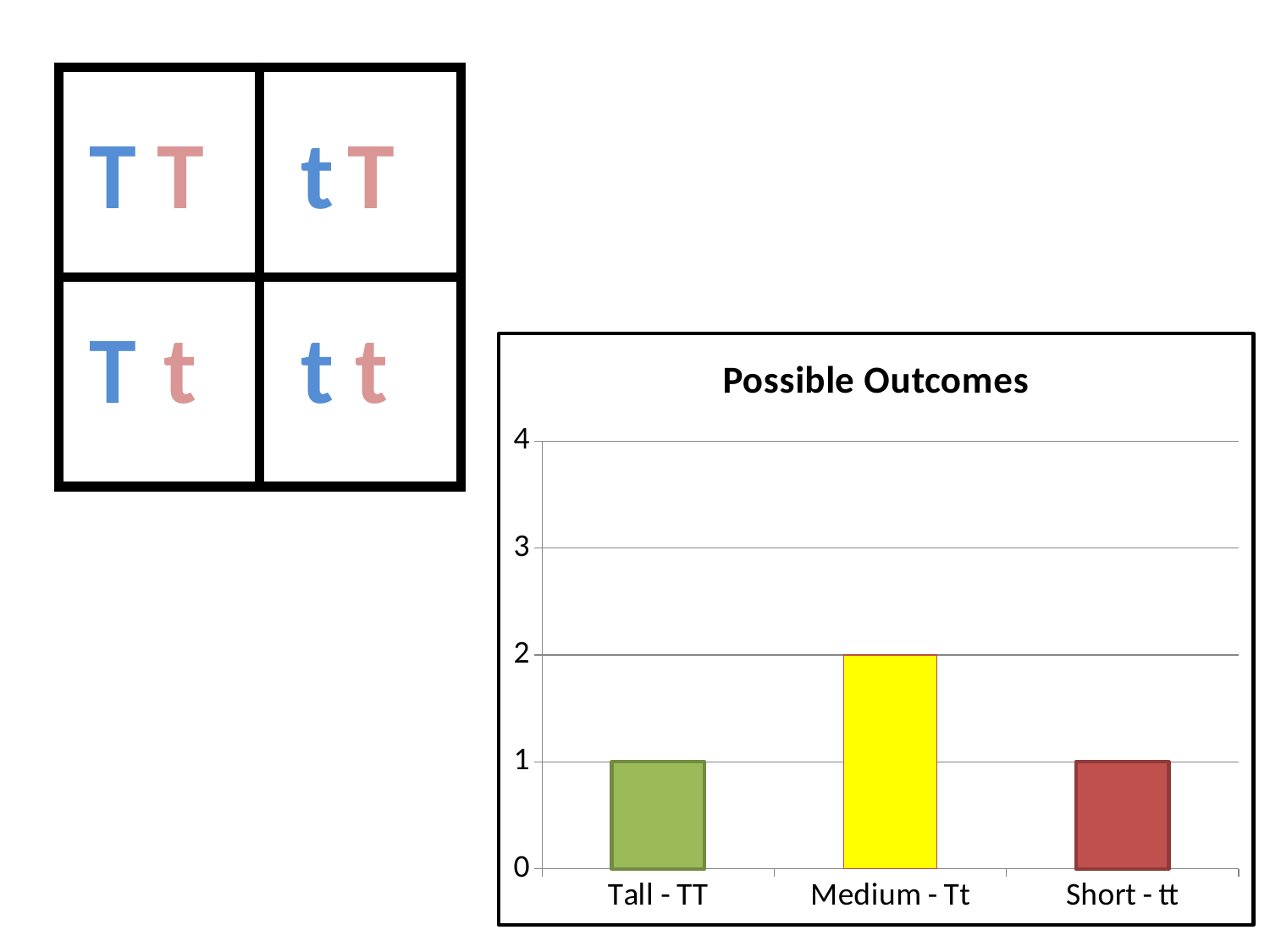

|  |  |
| --- | --- |
|  |  |
T
T
t
T
T
t
t
t

### Chart: Possible Outcomes

| Category | Outcomes |
|---|---|
| Tall - TT | 1.0 |
| Medium - Tt | 2.0 |
| Short - tt | 1.0 |